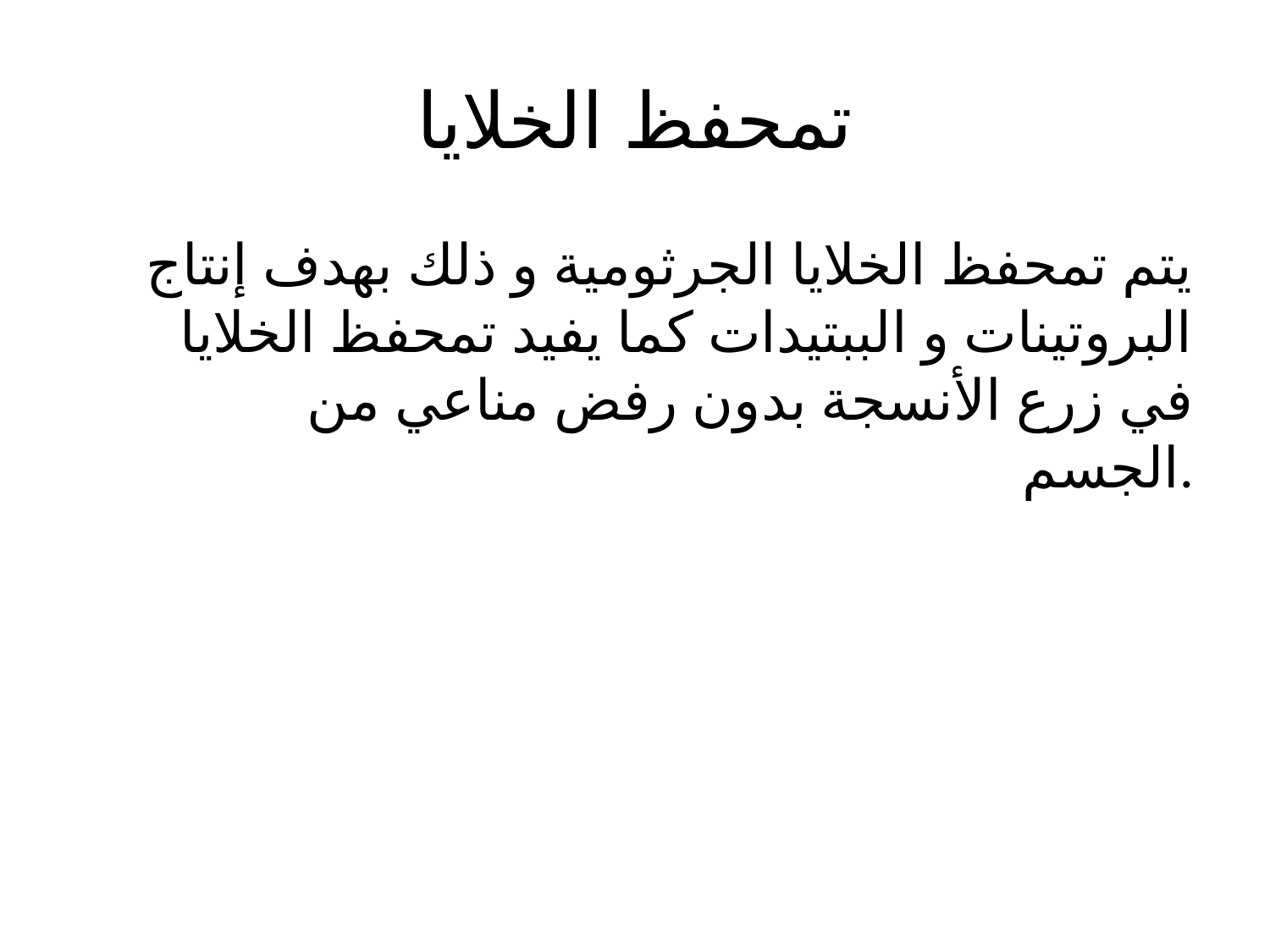

# تمحفظ الخلايا
يتم تمحفظ الخلايا الجرثومية و ذلك بهدف إنتاج البروتينات و الببتيدات كما يفيد تمحفظ الخلايا في زرع الأنسجة بدون رفض مناعي من الجسم.